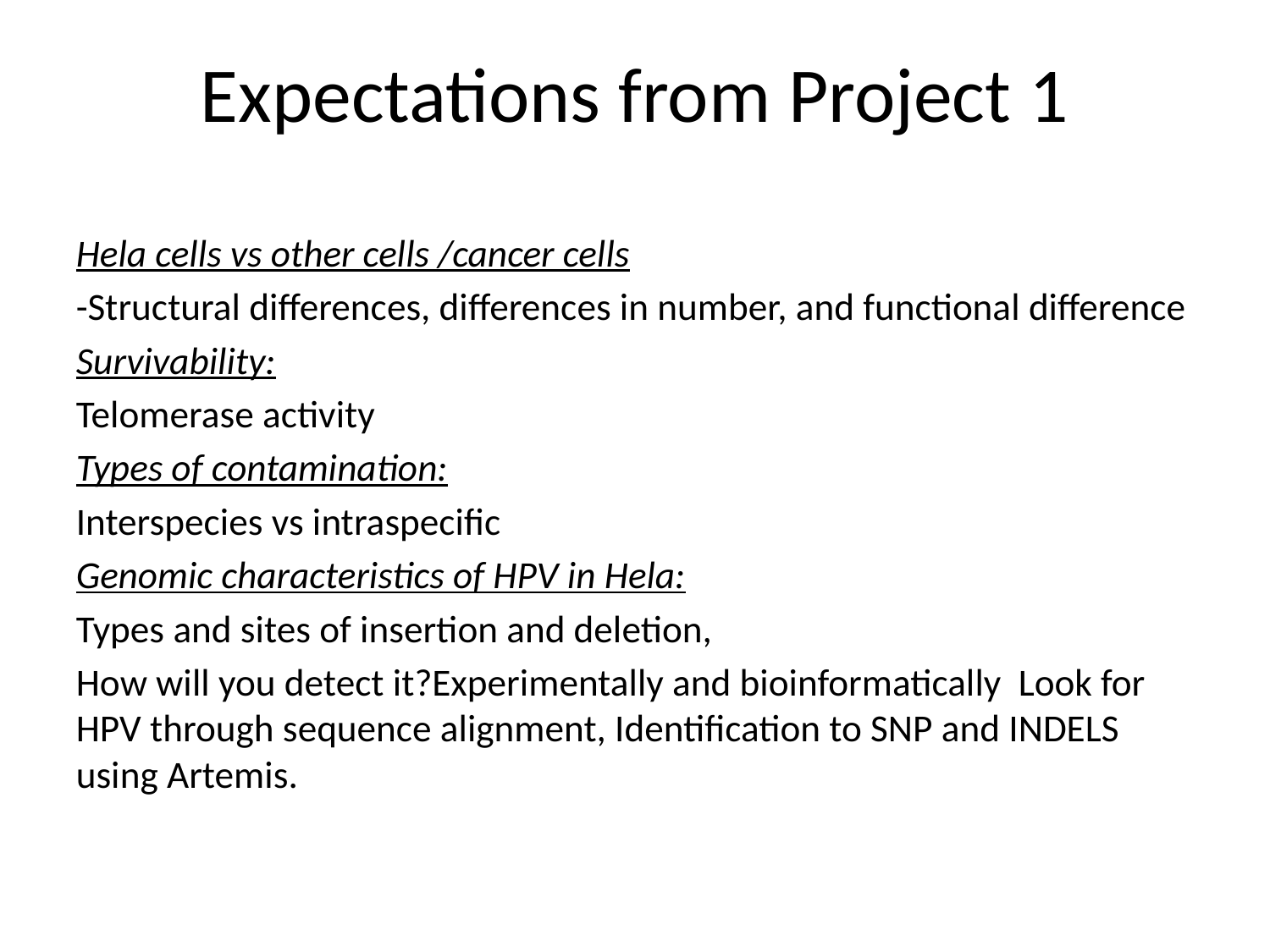

Expectations from Project 1
Hela cells vs other cells /cancer cells
-Structural differences, differences in number, and functional difference
Survivability:
Telomerase activity
Types of contamination:
Interspecies vs intraspecific
Genomic characteristics of HPV in Hela:
Types and sites of insertion and deletion,
How will you detect it?Experimentally and bioinformatically  Look for HPV through sequence alignment, Identification to SNP and INDELS using Artemis.